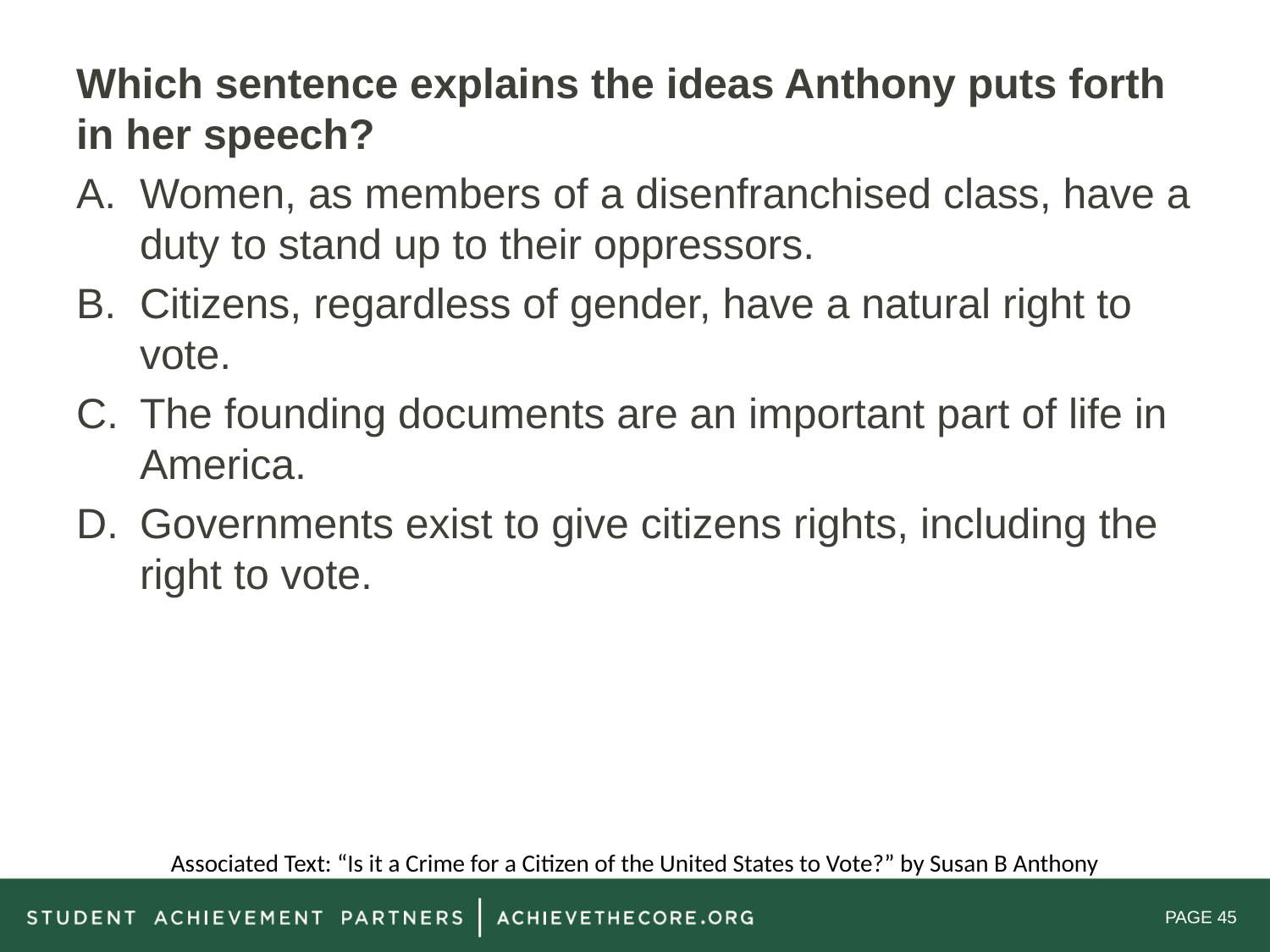

Which sentence explains the ideas Anthony puts forth in her speech?
Women, as members of a disenfranchised class, have a duty to stand up to their oppressors.
Citizens, regardless of gender, have a natural right to vote.
The founding documents are an important part of life in America.
Governments exist to give citizens rights, including the right to vote.
Associated Text: “Is it a Crime for a Citizen of the United States to Vote?” by Susan B Anthony